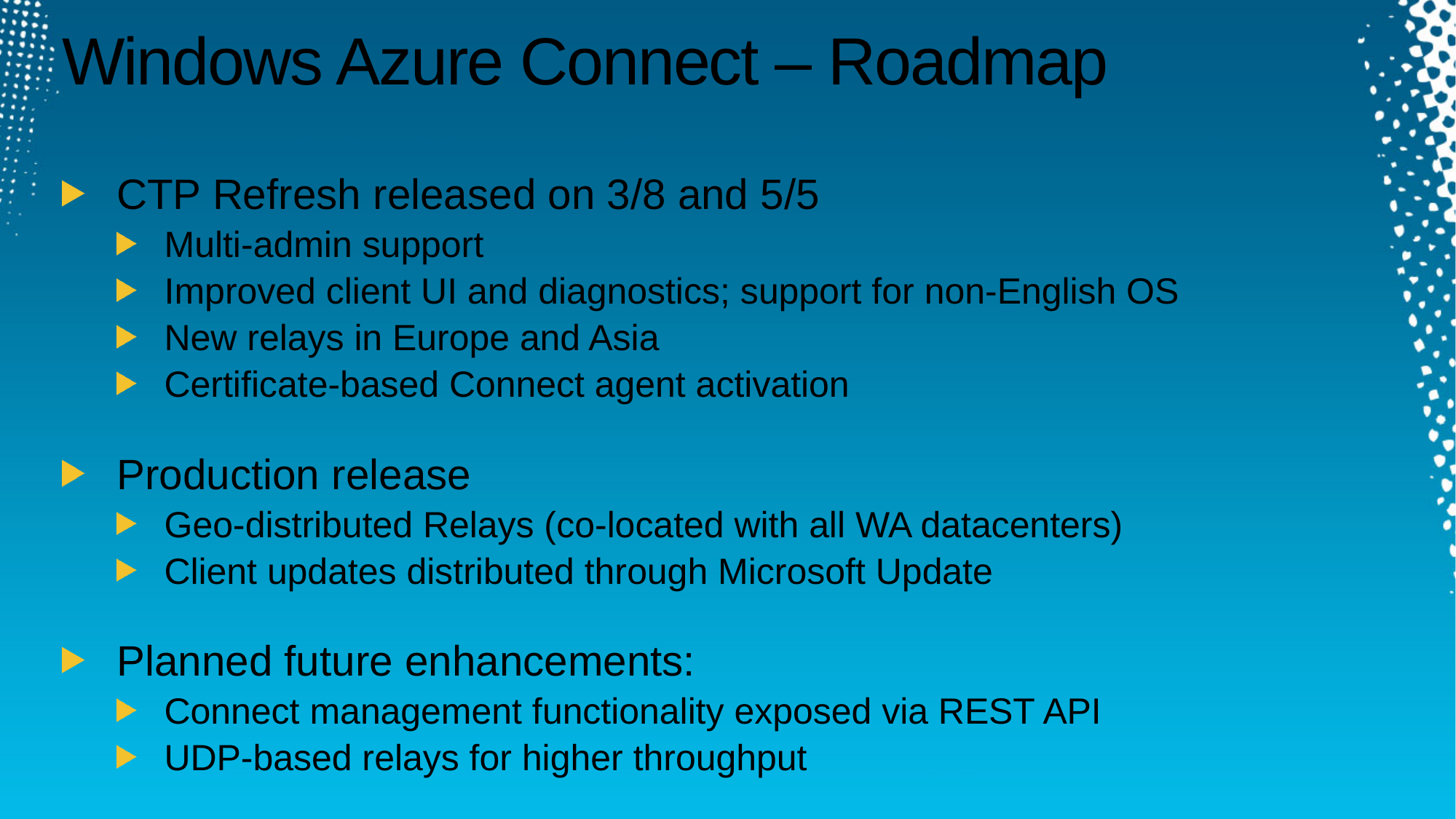

# Windows Azure Connect – Roadmap
CTP Refresh released on 3/8 and 5/5
Multi-admin support
Improved client UI and diagnostics; support for non-English OS
New relays in Europe and Asia
Certificate-based Connect agent activation
Production release
Geo-distributed Relays (co-located with all WA datacenters)
Client updates distributed through Microsoft Update
Planned future enhancements:
Connect management functionality exposed via REST API
UDP-based relays for higher throughput